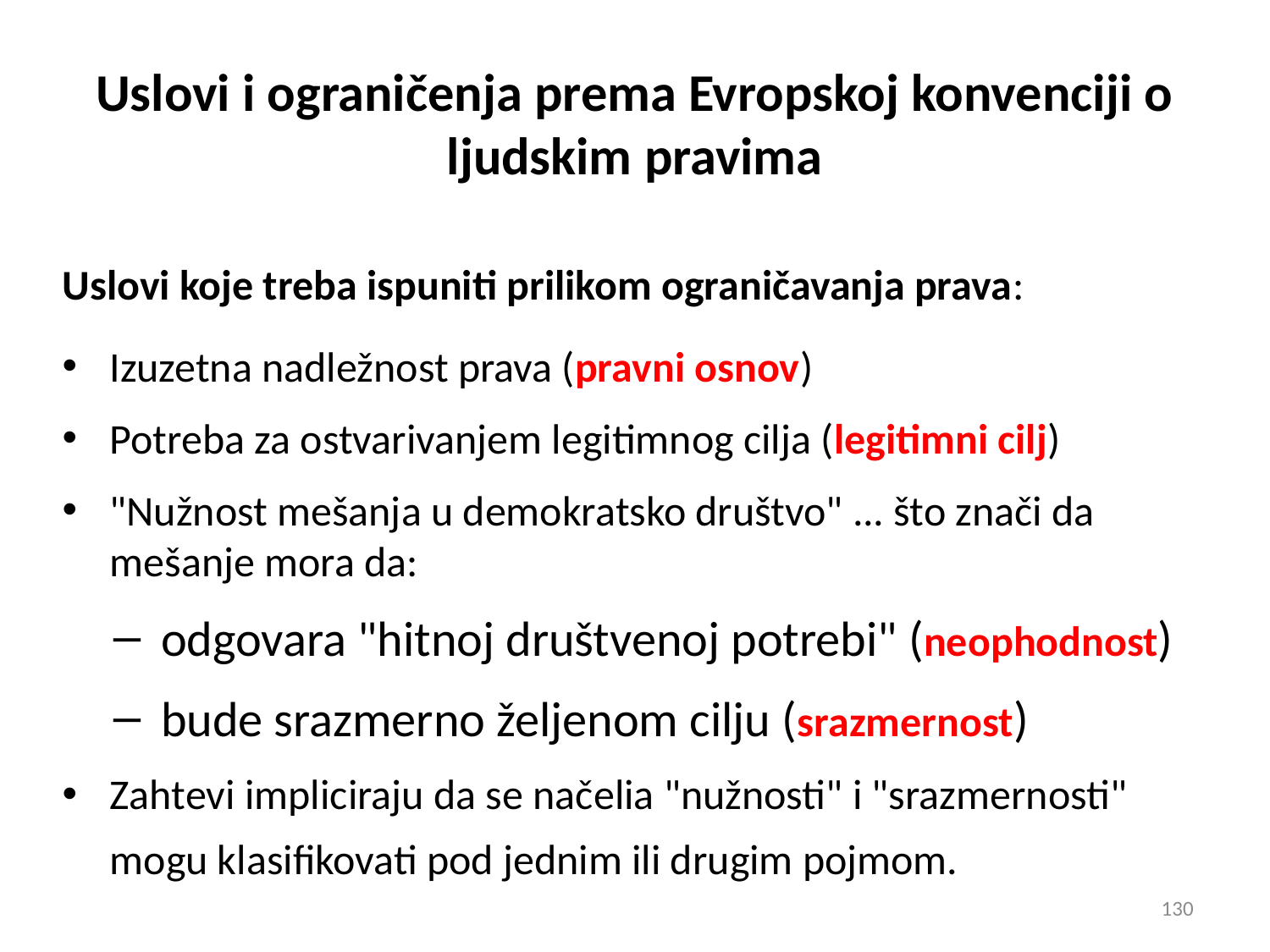

# Uslovi i ograničenja prema Evropskoj konvenciji o ljudskim pravima
Uslovi koje treba ispuniti prilikom ograničavanja prava:
Izuzetna nadležnost prava (pravni osnov)
Potreba za ostvarivanjem legitimnog cilja (legitimni cilj)
"Nužnost mešanja u demokratsko društvo" ... što znači da mešanje mora da:
odgovara "hitnoj društvenoj potrebi" (neophodnost)
bude srazmerno željenom cilju (srazmernost)
Zahtevi impliciraju da se načelia "nužnosti" i "srazmernosti" mogu klasifikovati pod jednim ili drugim pojmom.
130